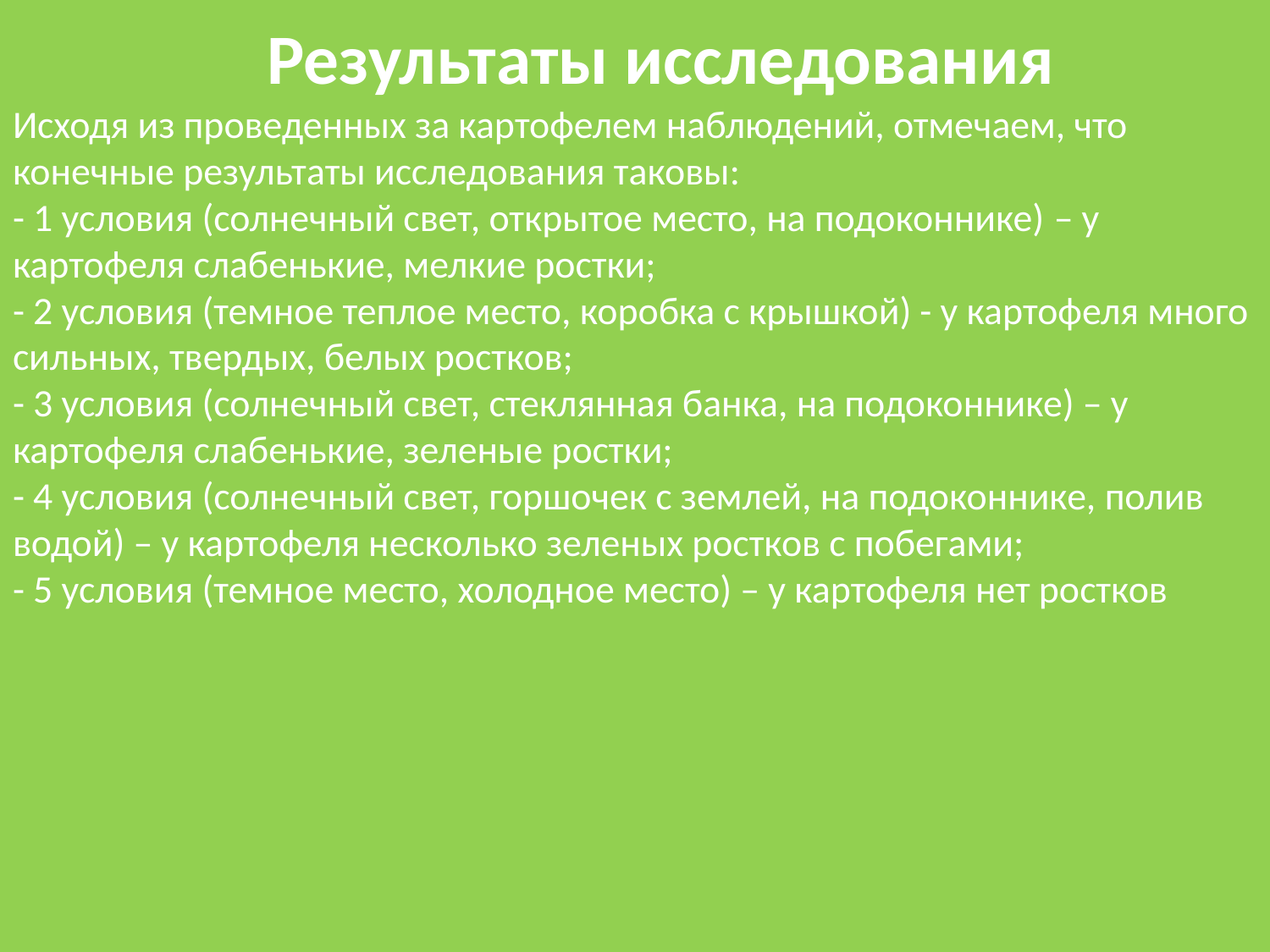

# Результаты исследования  Исходя из проведенных за картофелем наблюдений, отмечаем, что конечные результаты исследования таковы: - 1 условия (солнечный свет, открытое место, на подоконнике) – у картофеля слабенькие, мелкие ростки; - 2 условия (темное теплое место, коробка с крышкой) - у картофеля много сильных, твердых, белых ростков; - 3 условия (солнечный свет, стеклянная банка, на подоконнике) – у картофеля слабенькие, зеленые ростки; - 4 условия (солнечный свет, горшочек с землей, на подоконнике, полив водой) – у картофеля несколько зеленых ростков с побегами; - 5 условия (темное место, холодное место) – у картофеля нет ростков